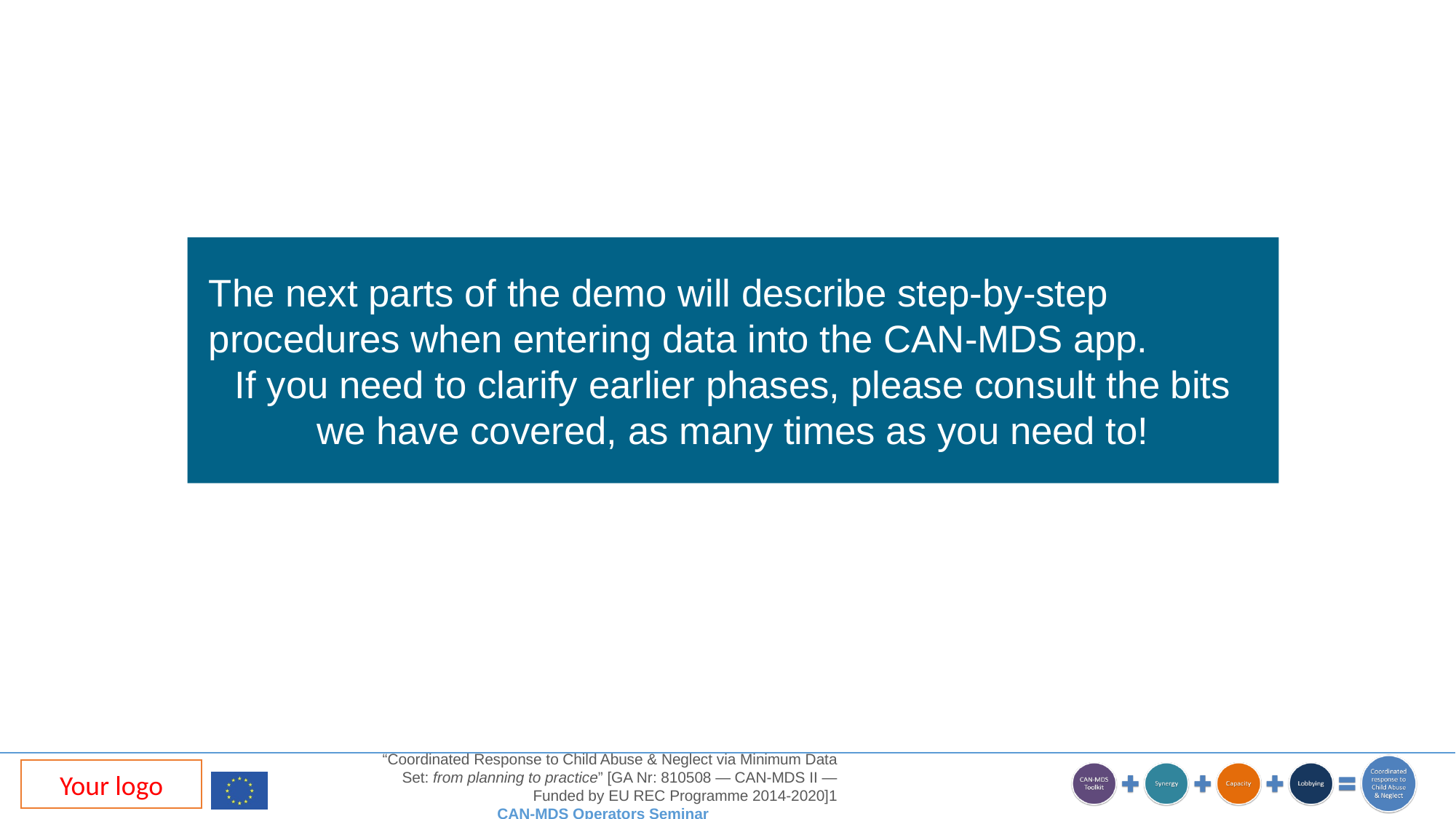

The next parts of the demo will describe step-by-step procedures when entering data into the CAN-MDS app.
If you need to clarify earlier phases, please consult the bits we have covered, as many times as you need to!